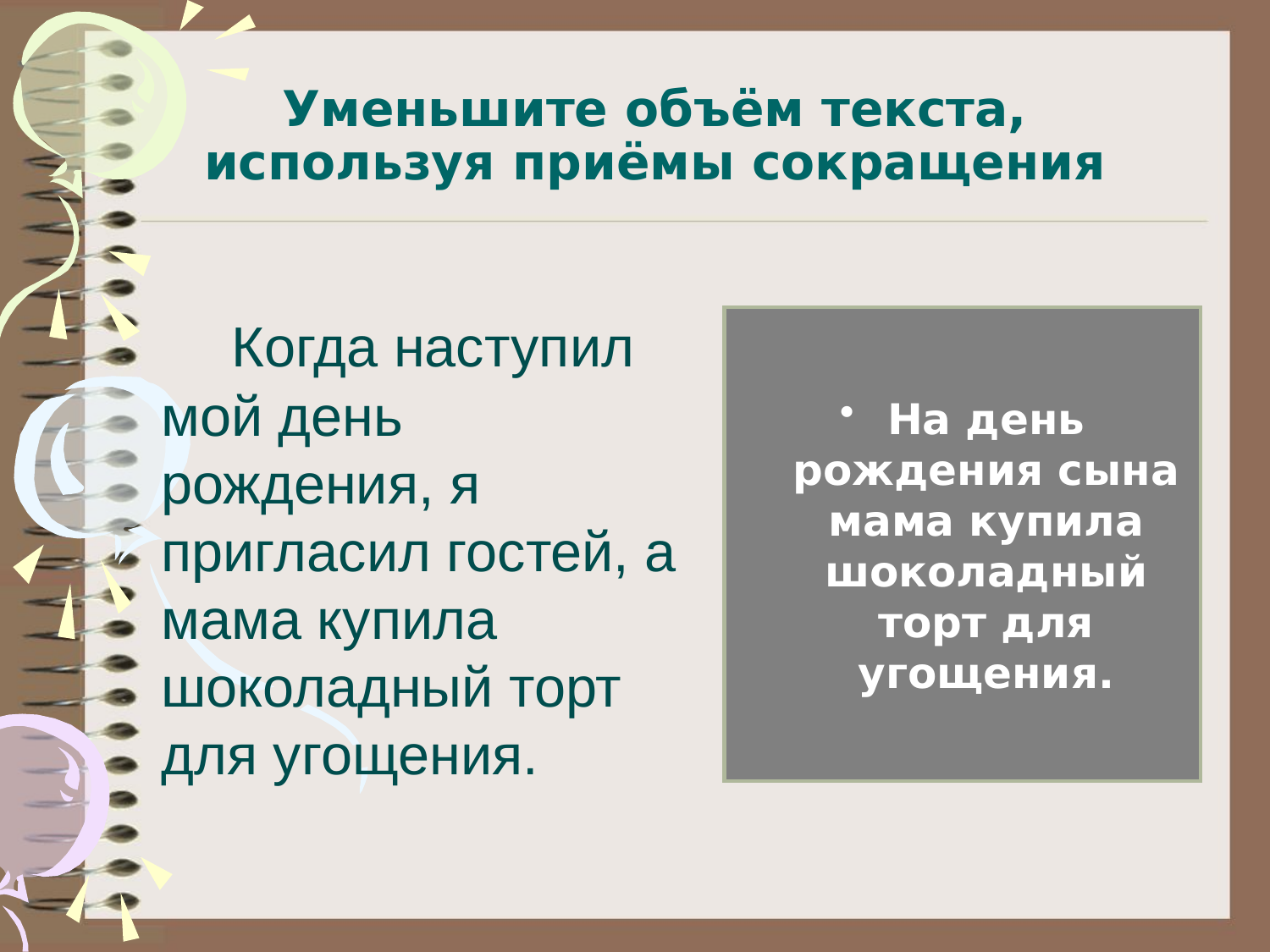

# Уменьшите объём текста, используя приёмы сокращения
    Когда наступил мой день рождения, я пригласил гостей, а мама купила шоколадный торт для угощения.
На день рождения сына мама купила шоколадный торт для угощения.